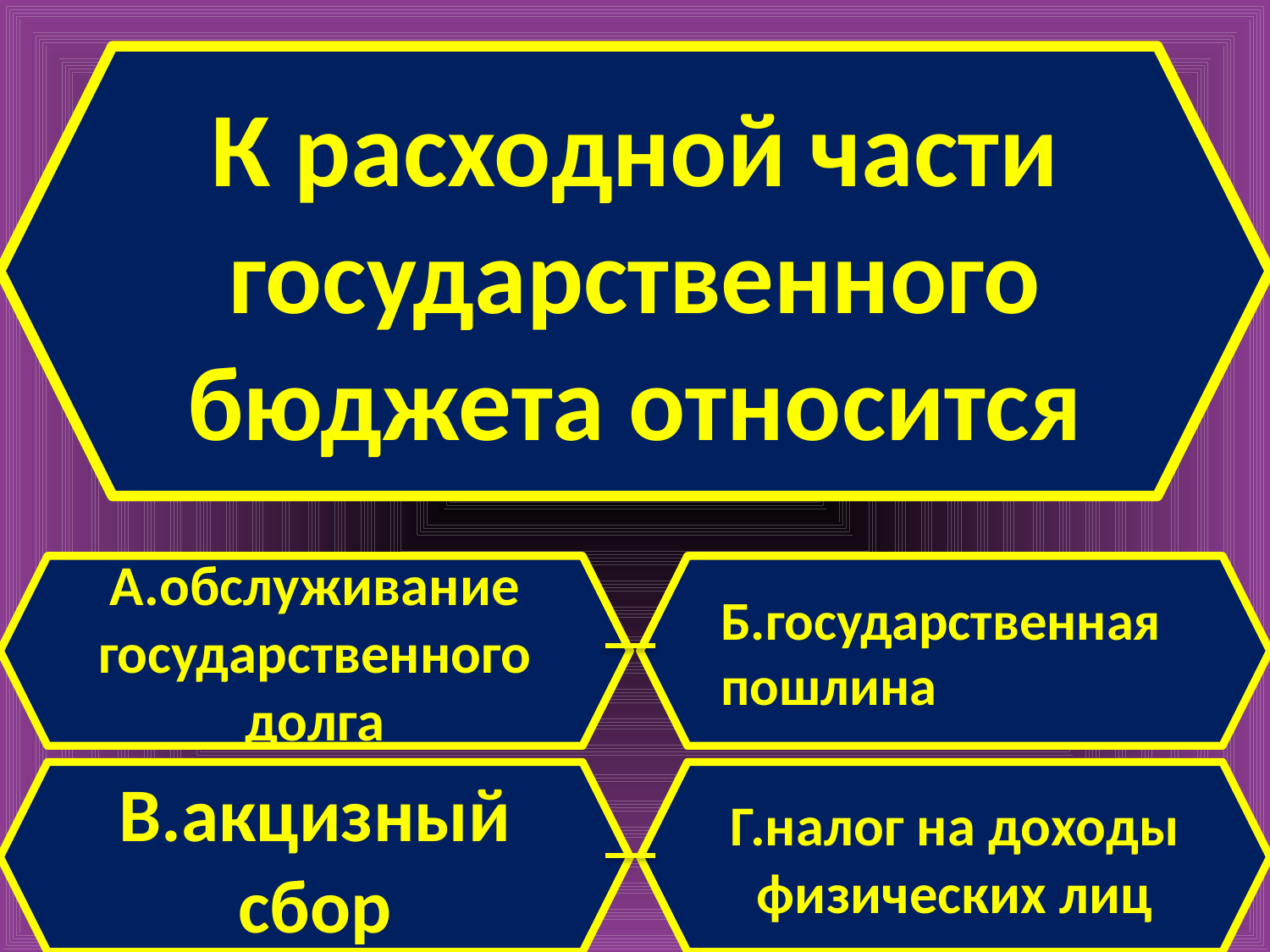

К расходной части государственного бюджета относится
А.обслуживание государственного долга
Б.государственная пошлина
В.акцизный сбор
Г.налог на доходы физических лиц